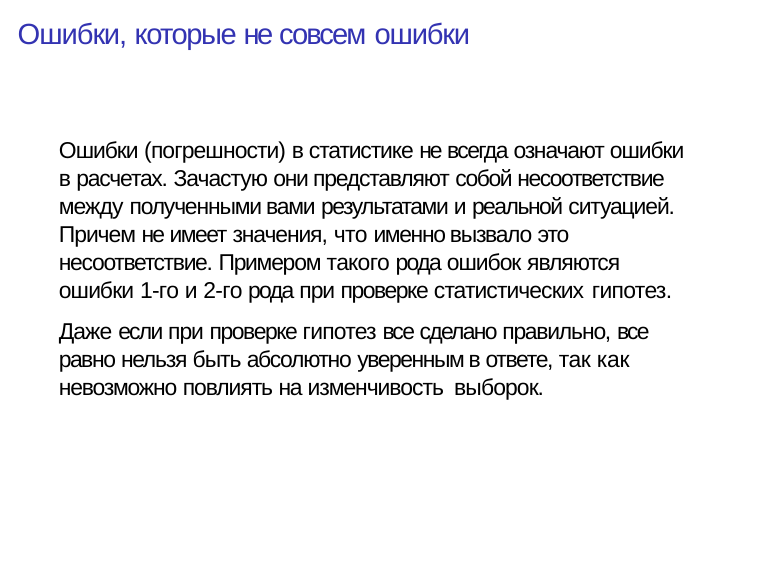

# Ошибки, которые не совсем ошибки
Ошибки (погрешности) в статистике не всегда означают ошибки  в расчетах. Зачастую они представляют собой несоответствие  между полученными вами результатами и реальной ситуацией.  Причем не имеет значения, что именно вызвало это  несоответствие. Примером такого рода ошибок являются  ошибки 1-го и 2-го рода при проверке статистических гипотез.
Даже если при проверке гипотез все сделано правильно, все  равно нельзя быть абсолютно уверенным в ответе, так как  невозможно повлиять на изменчивость выборок.